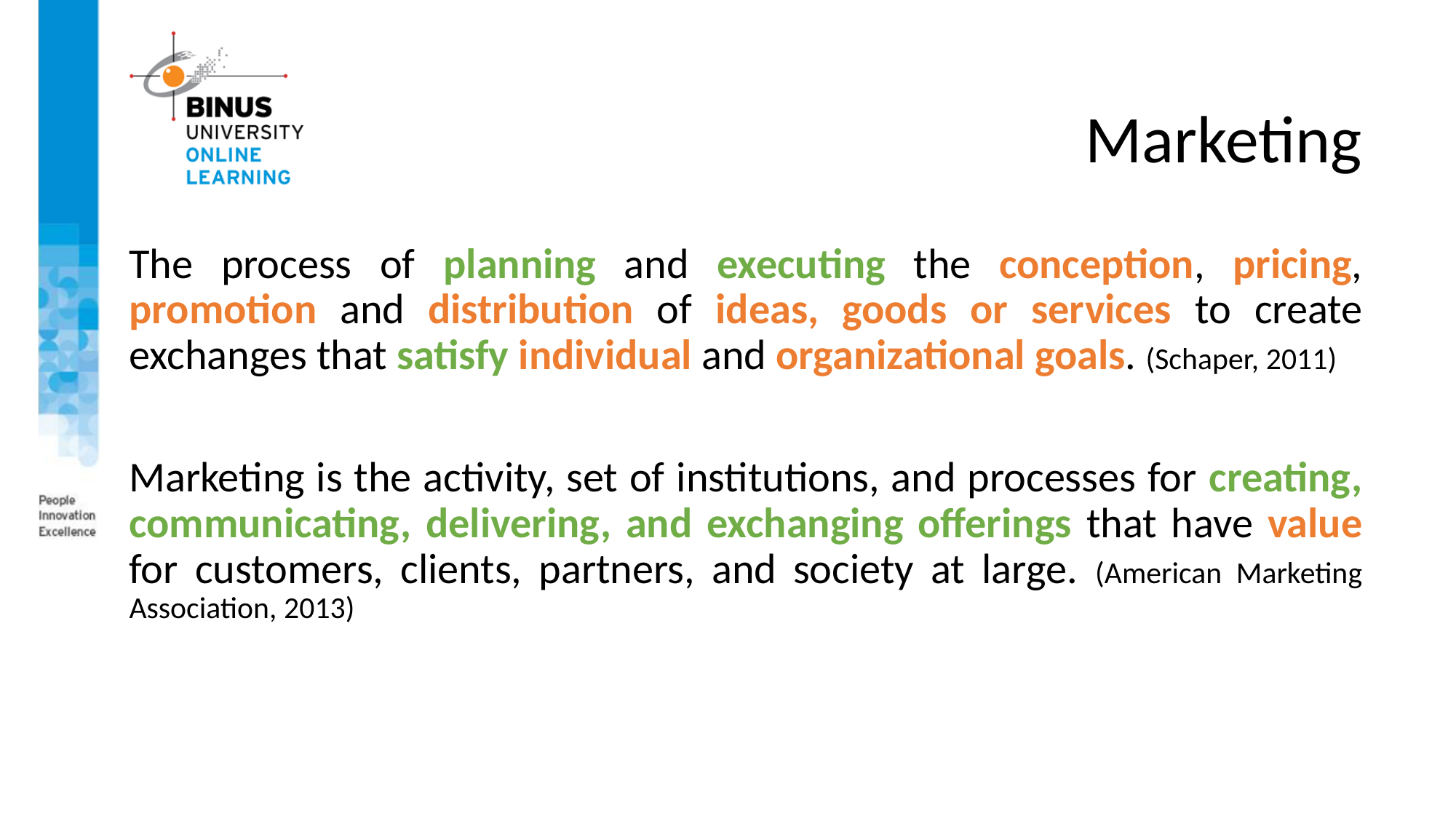

Marketing
The process of planning and executing the conception, pricing, promotion and distribution of ideas, goods or services to create exchanges that satisfy individual and organizational goals. (Schaper, 2011)

Marketing is the activity, set of institutions, and processes for creating, communicating, delivering, and exchanging offerings that have value for customers, clients, partners, and society at large. (American Marketing Association, 2013)